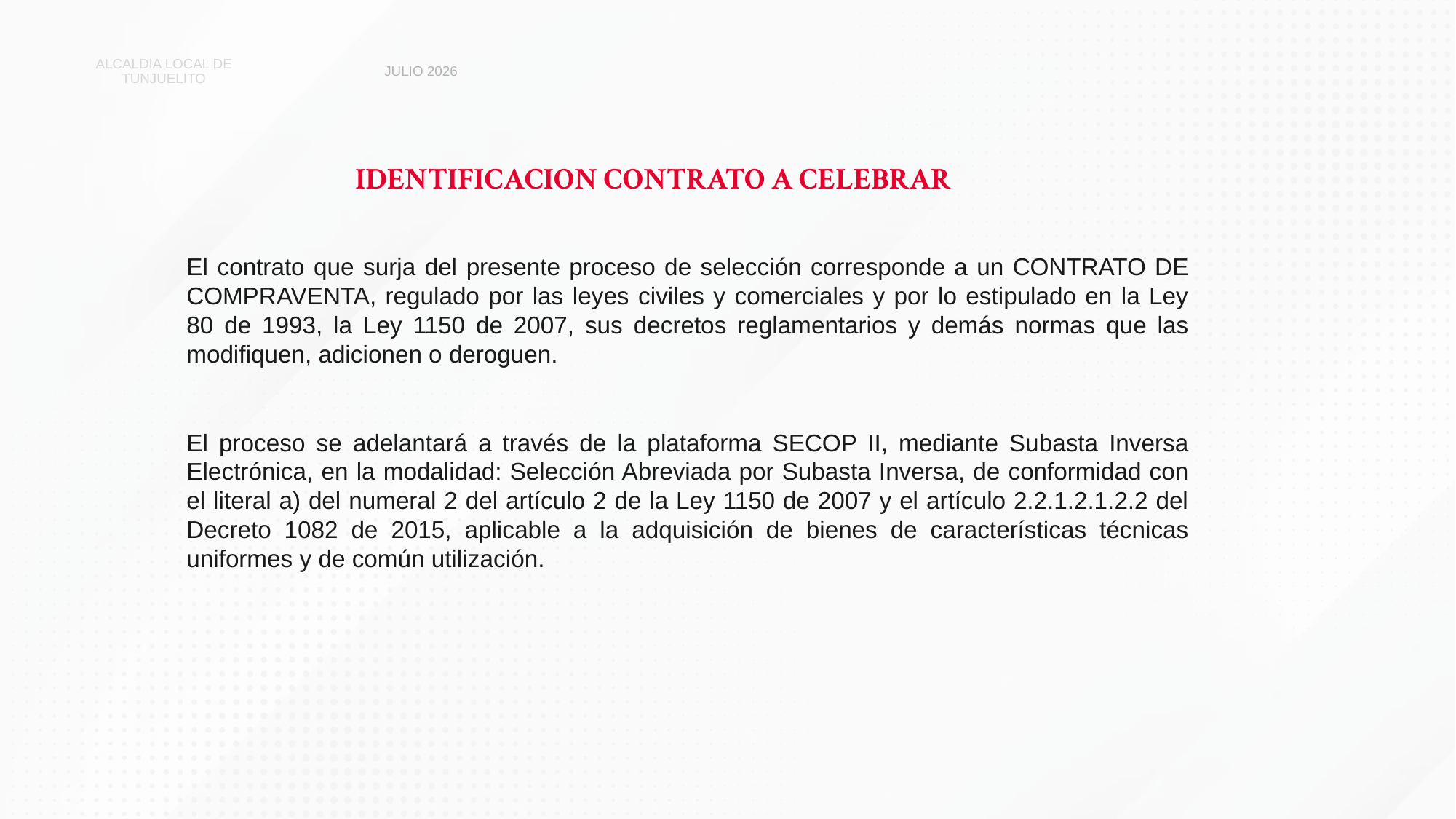

ALCALDIA LOCAL DE TUNJUELITO
JULIO 2026
IDENTIFICACION CONTRATO A CELEBRAR
El contrato que surja del presente proceso de selección corresponde a un CONTRATO DE COMPRAVENTA, regulado por las leyes civiles y comerciales y por lo estipulado en la Ley 80 de 1993, la Ley 1150 de 2007, sus decretos reglamentarios y demás normas que las modifiquen, adicionen o deroguen.

El proceso se adelantará a través de la plataforma SECOP II, mediante Subasta Inversa Electrónica, en la modalidad: Selección Abreviada por Subasta Inversa, de conformidad con el literal a) del numeral 2 del artículo 2 de la Ley 1150 de 2007 y el artículo 2.2.1.2.1.2.2 del Decreto 1082 de 2015, aplicable a la adquisición de bienes de características técnicas uniformes y de común utilización.